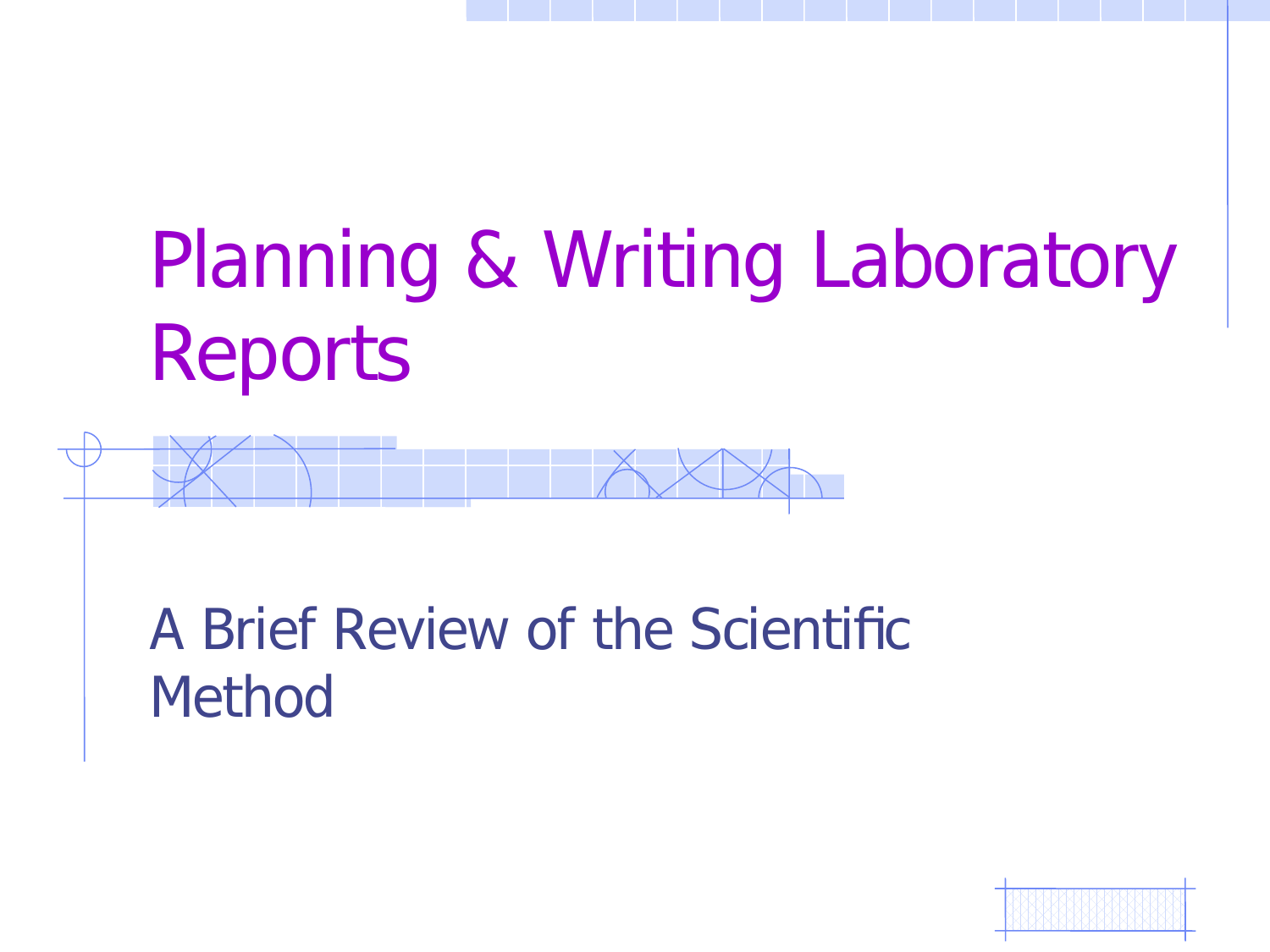

# Planning & Writing Laboratory Reports
A Brief Review of the Scientific Method